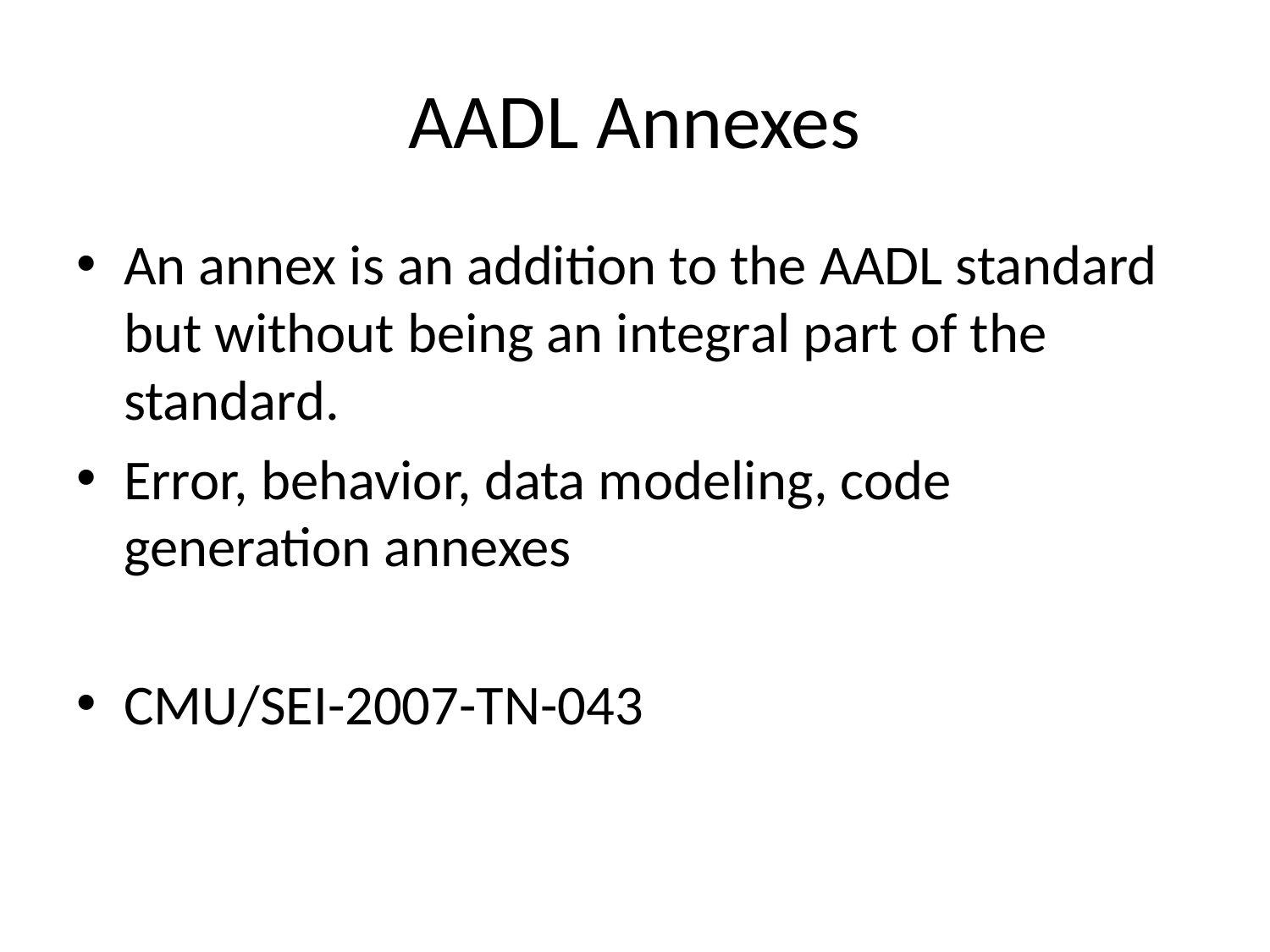

# AADL Annexes
An annex is an addition to the AADL standard but without being an integral part of the standard.
Error, behavior, data modeling, code generation annexes

CMU/SEI-2007-TN-043